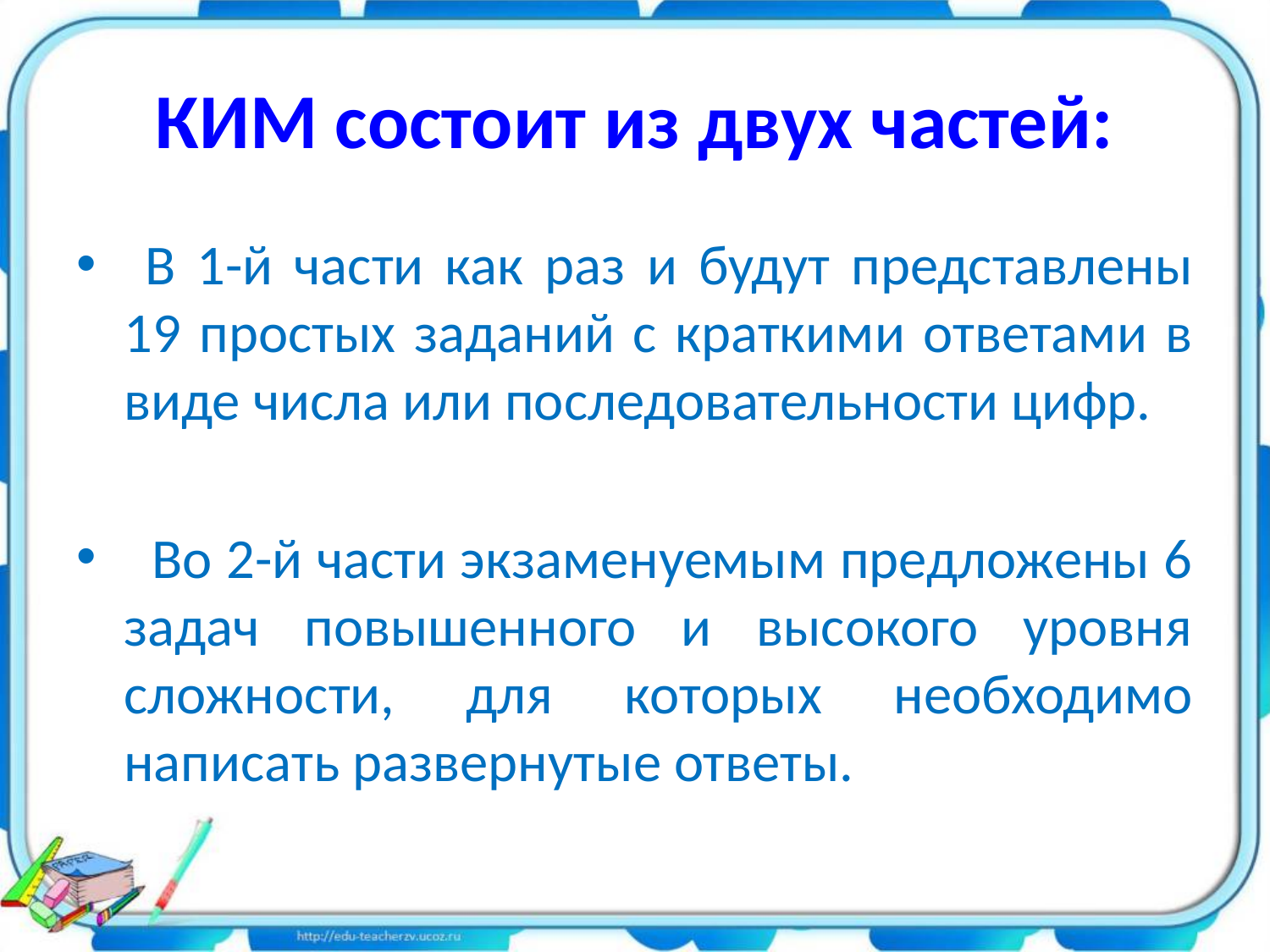

# КИМ состоит из двух частей:
 В 1-й части как раз и будут представлены 19 простых заданий с краткими ответами в виде числа или последовательности цифр.

  Во 2-й части экзаменуемым предложены 6 задач повышенного и высокого уровня сложности, для которых необходимо написать развернутые ответы.